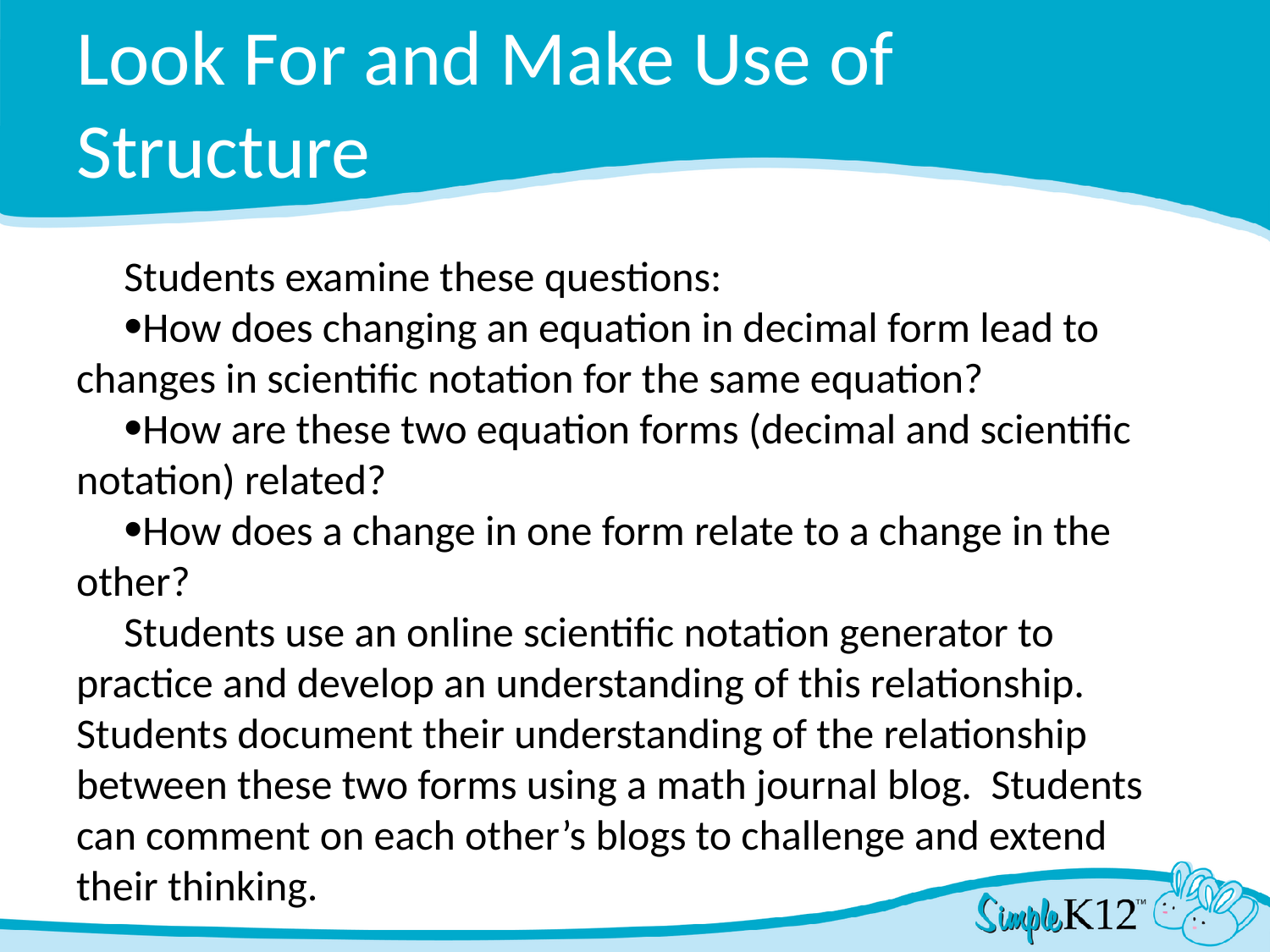

# Look For and Make Use of Structure
Students examine these questions:
How does changing an equation in decimal form lead to changes in scientific notation for the same equation?
How are these two equation forms (decimal and scientific notation) related?
How does a change in one form relate to a change in the other?
Students use an online scientific notation generator to practice and develop an understanding of this relationship.  Students document their understanding of the relationship between these two forms using a math journal blog.  Students can comment on each other’s blogs to challenge and extend their thinking.